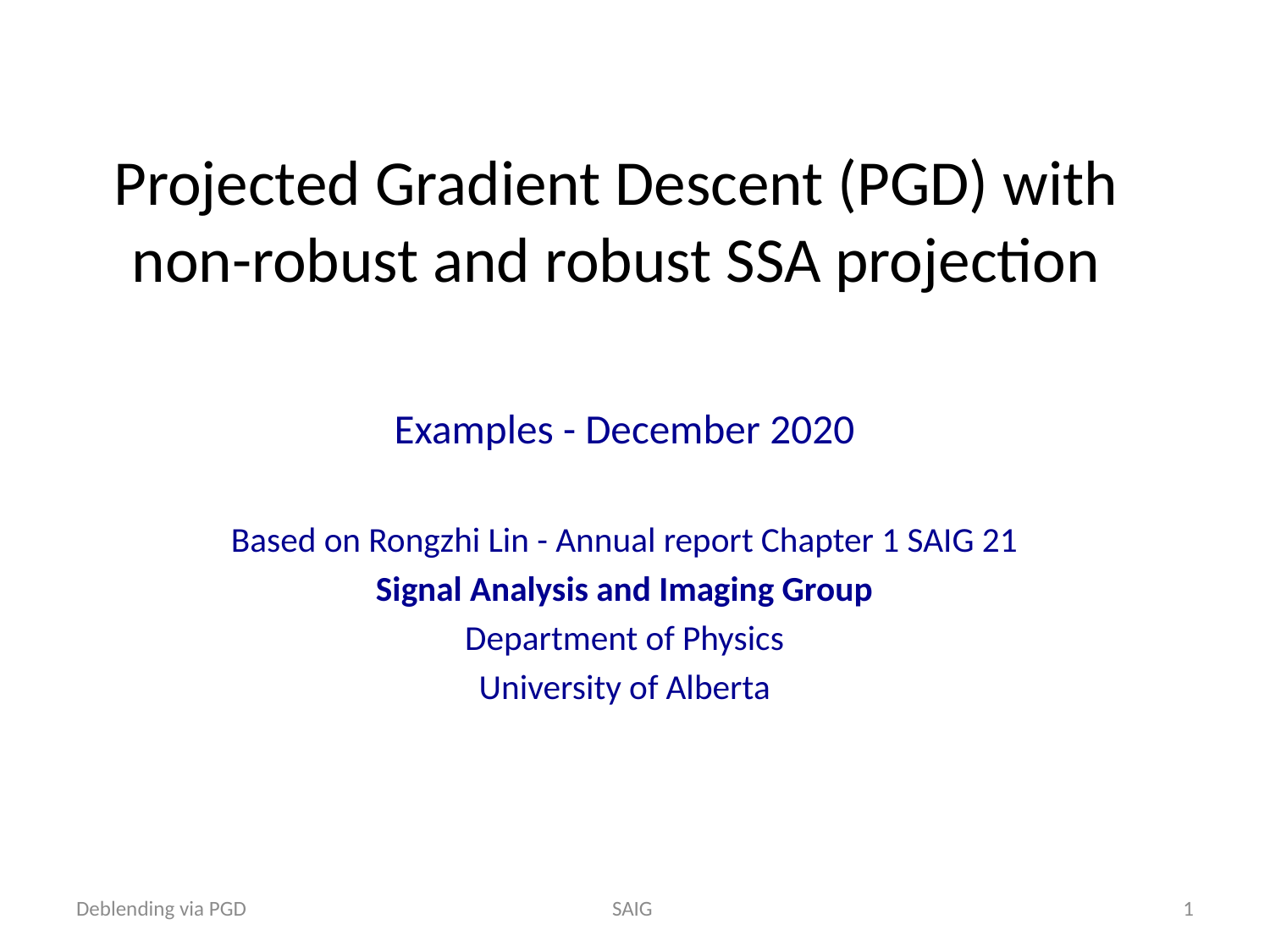

# Projected Gradient Descent (PGD) with non-robust and robust SSA projection
Examples - December 2020

Based on Rongzhi Lin - Annual report Chapter 1 SAIG 21
Signal Analysis and Imaging Group
Department of Physics
University of Alberta
Deblending via PGD
SAIG
1